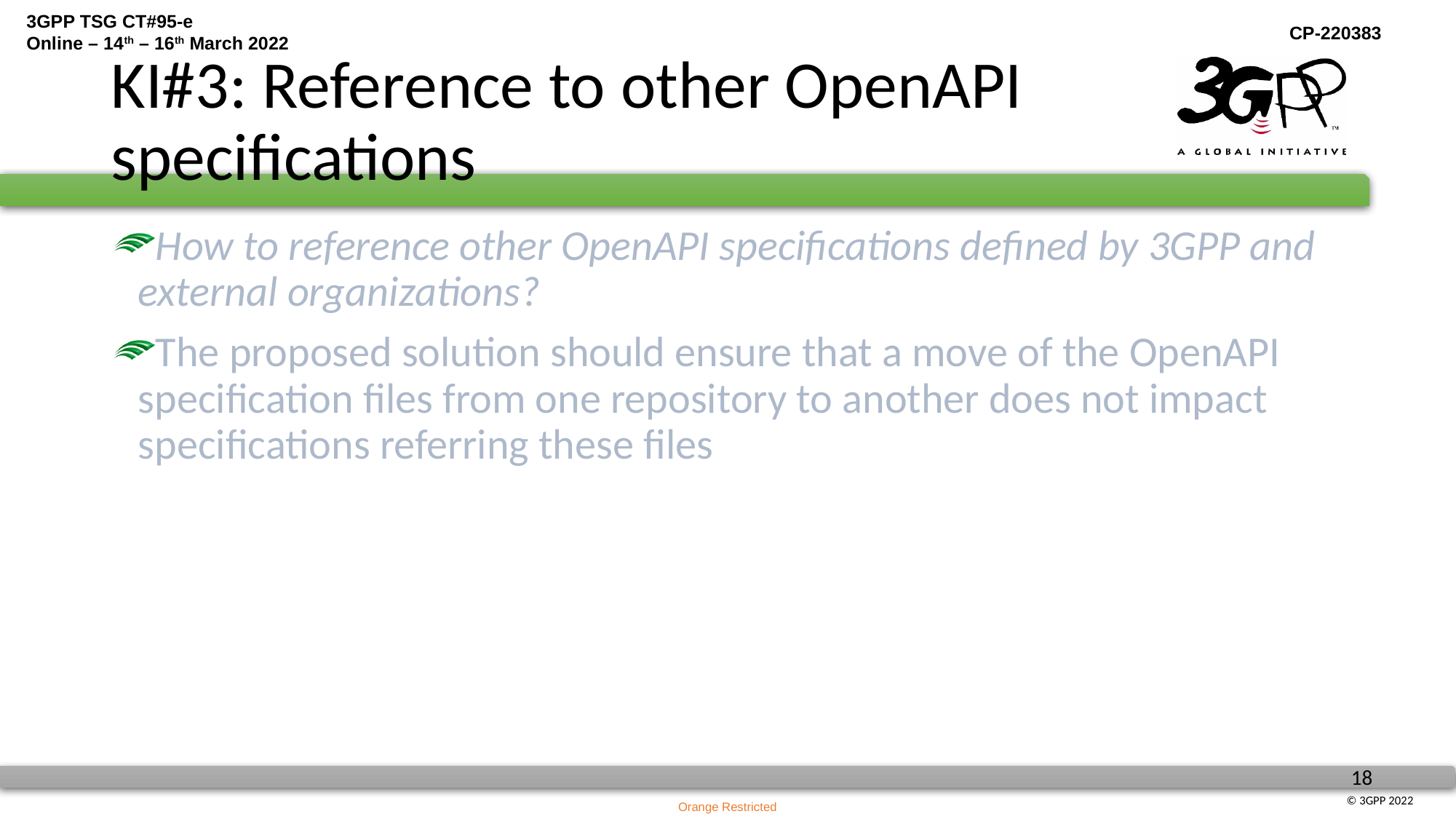

# KI#3: Reference to other OpenAPI specifications
How to reference other OpenAPI specifications defined by 3GPP and external organizations?
The proposed solution should ensure that a move of the OpenAPI specification files from one repository to another does not impact specifications referring these files